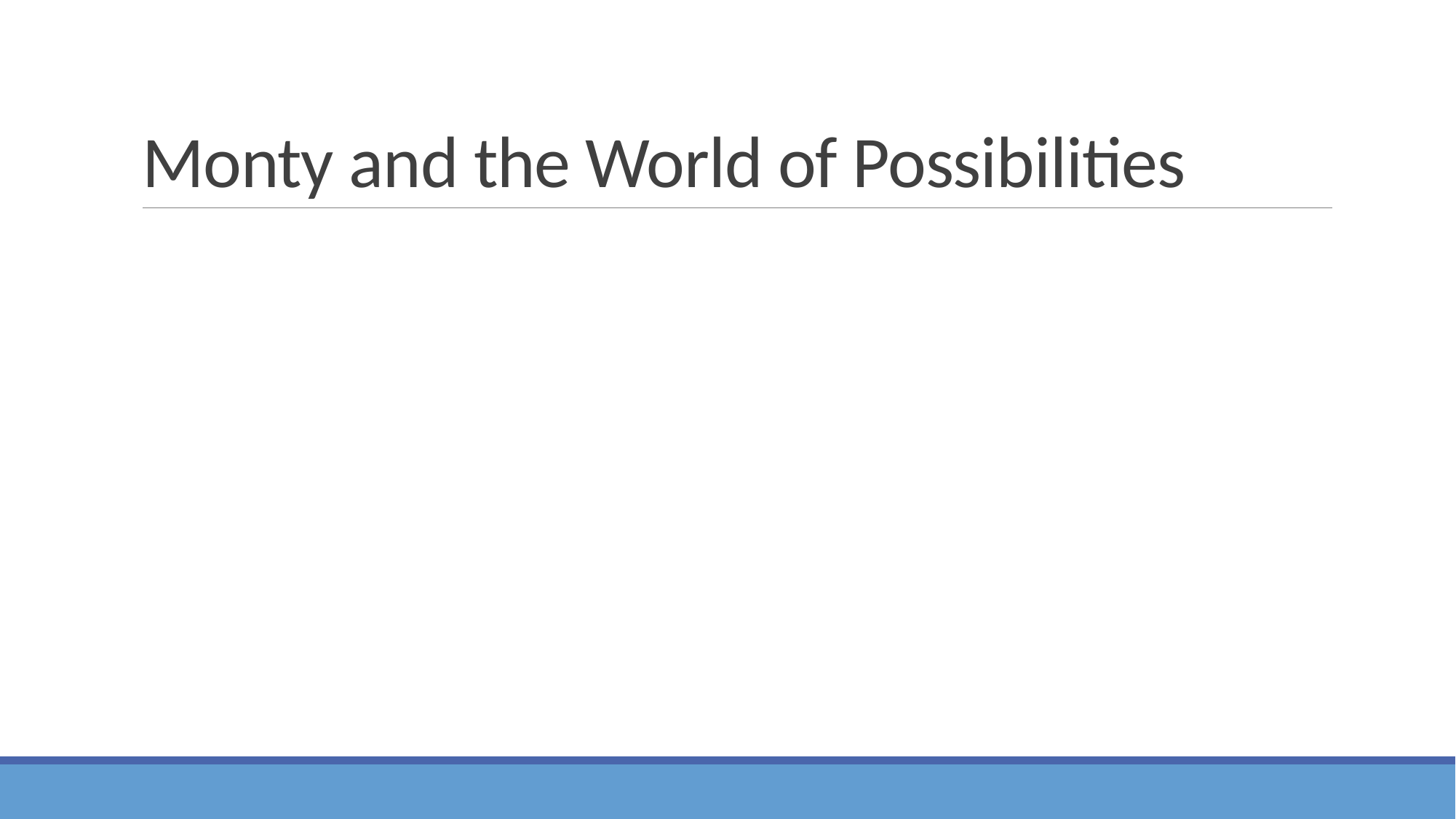

# Monty and the World of Possibilities